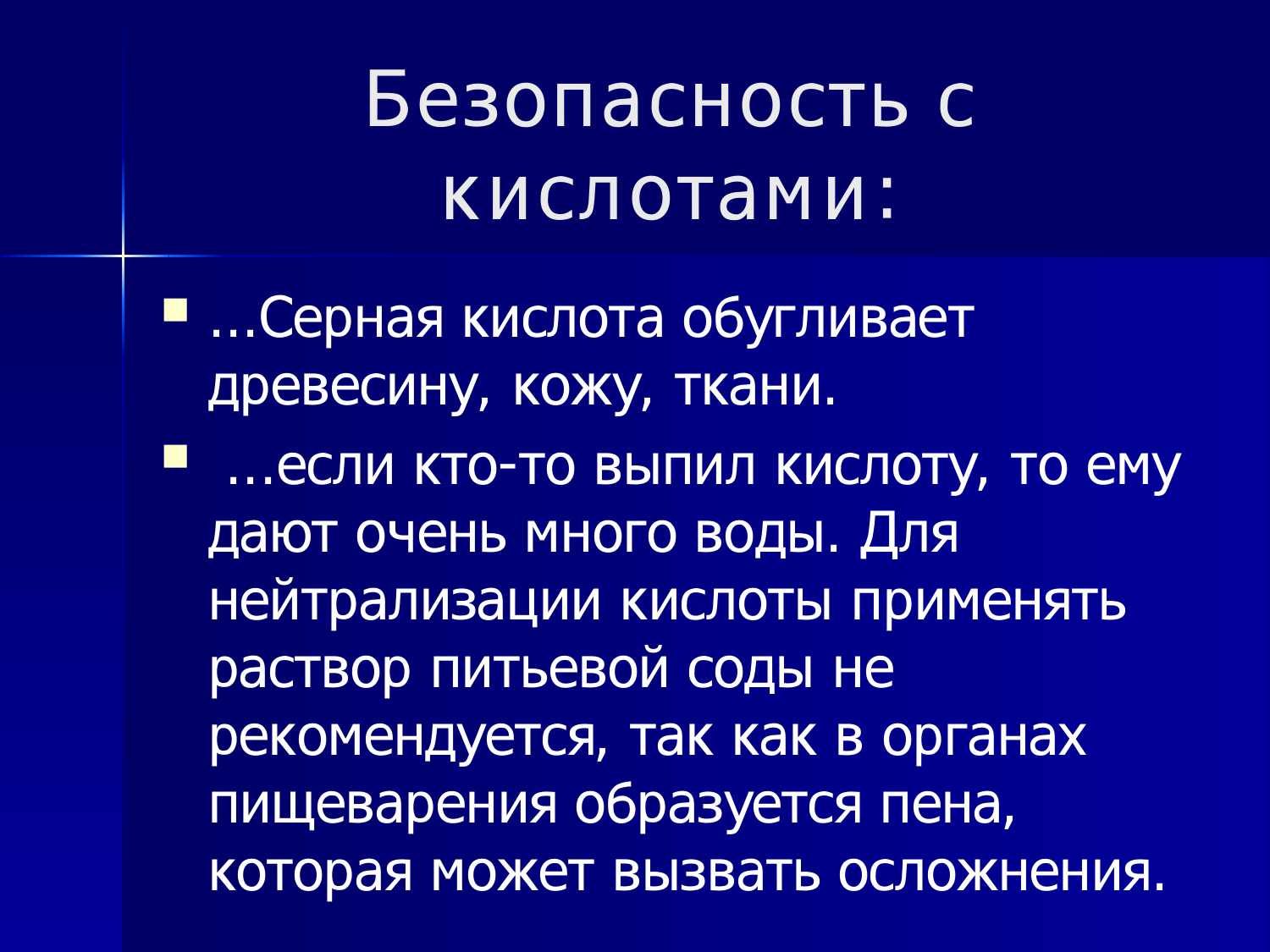

# Безопасность с кислотами:
...Серная кислота обугливает древесину, кожу, ткани.
 ...если кто-то выпил кислоту, то ему дают очень много воды. Для нейтрализации кислоты применять раствор питьевой соды не рекомендуется, так как в органах пищеварения образуется пена, которая может вызвать осложнения.